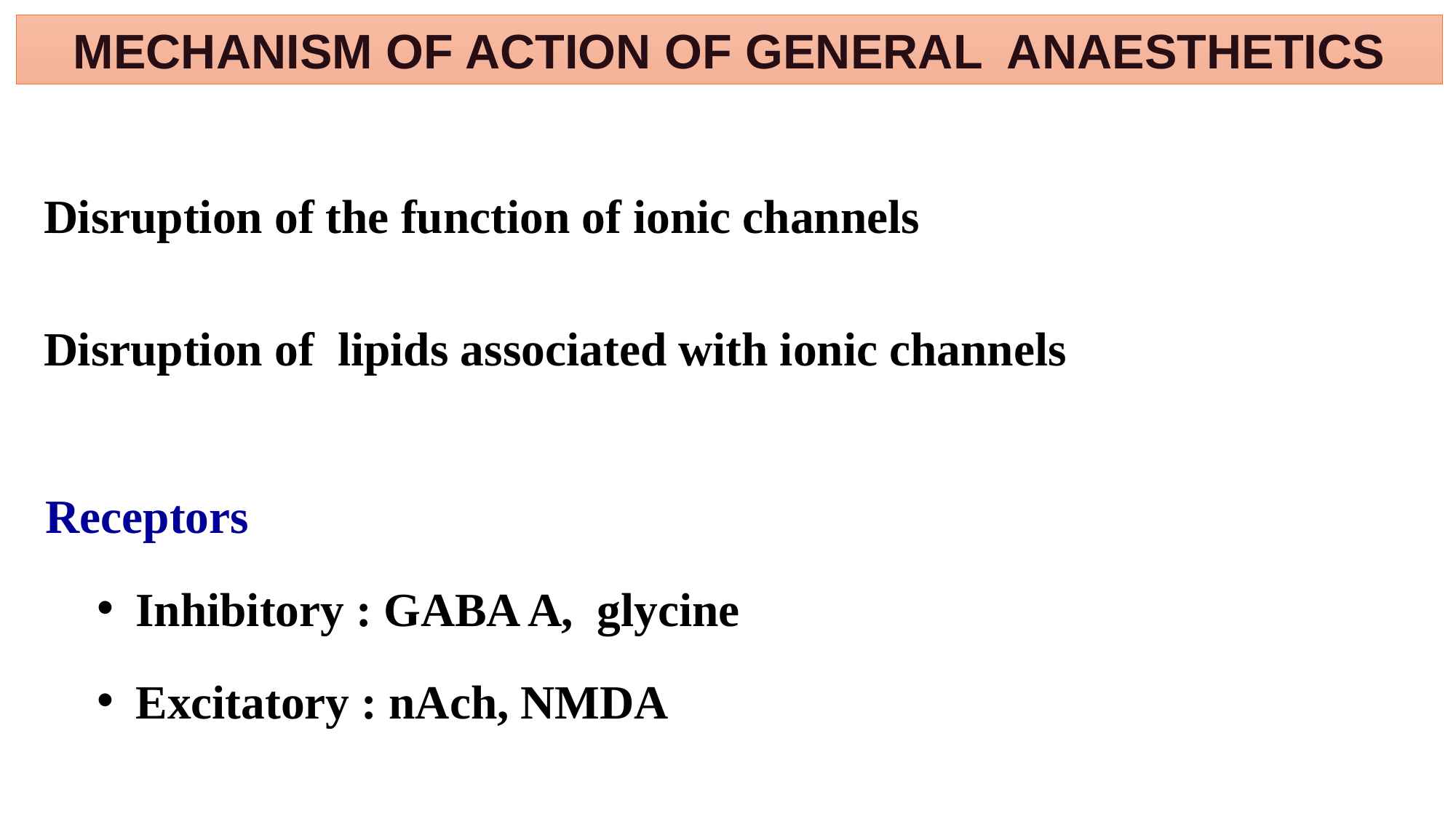

Mechanism of action of general  anaesthetics

Disruption of the function of ionic channels

Disruption of  lipids associated with ionic channels

Receptors
 Inhibitory : GABA A,  glycine
 Excitatory : nAch, NMDA